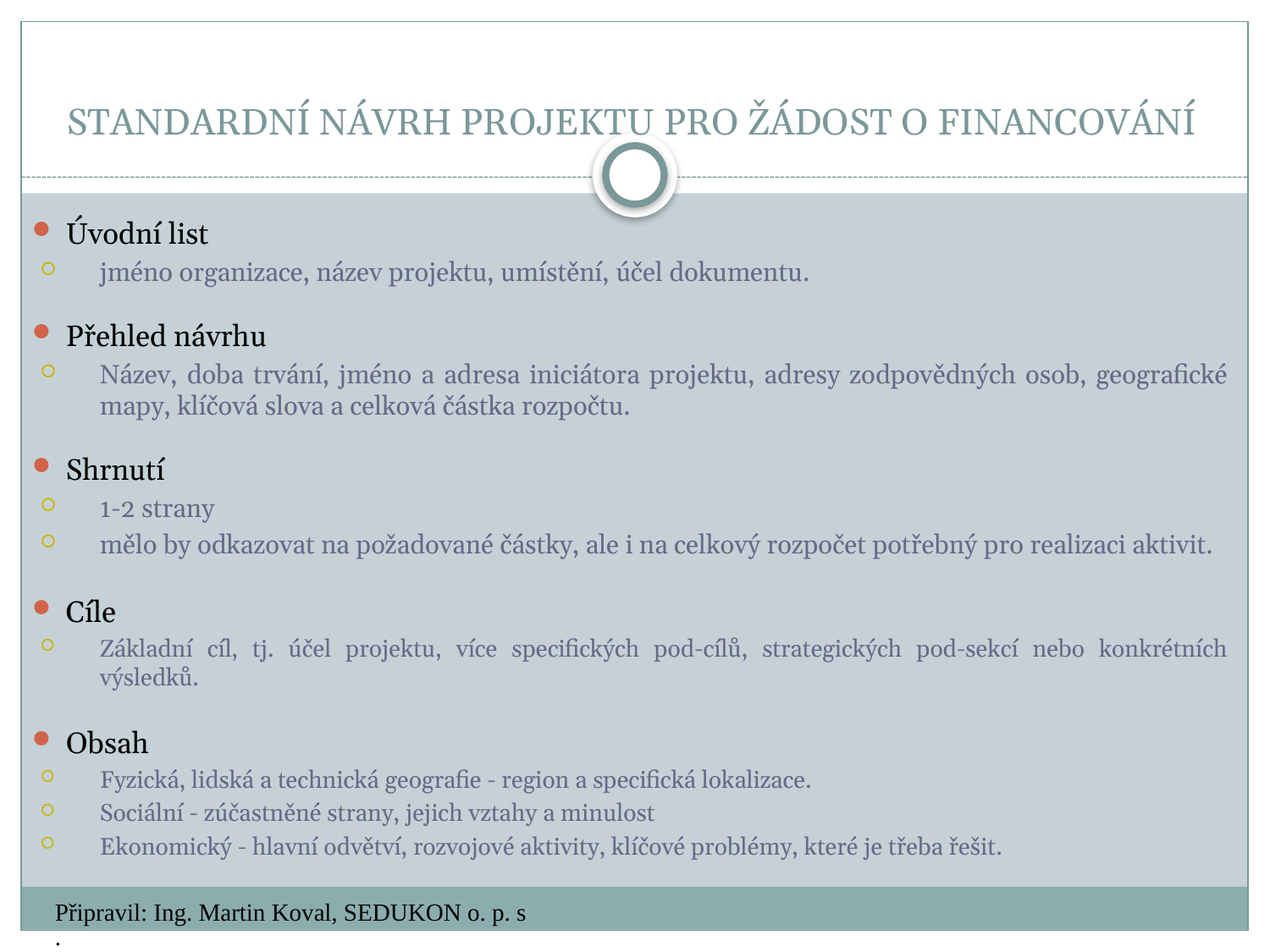

# STANDARDNÍ NÁVRH PROJEKTU PRO ŽÁDOST O FINANCOVÁNÍ
Úvodní list
jméno organizace, název projektu, umístění, účel dokumentu.

Přehled návrhu
Název, doba trvání, jméno a adresa iniciátora projektu, adresy zodpovědných osob, geografické mapy, klíčová slova a celková částka rozpočtu.

Shrnutí
1-2 strany
mělo by odkazovat na požadované částky, ale i na celkový rozpočet potřebný pro realizaci aktivit.

Cíle
Základní cíl, tj. účel projektu, více specifických pod-cílů, strategických pod-sekcí nebo konkrétních výsledků.

Obsah
Fyzická, lidská a technická geografie - region a specifická lokalizace.
Sociální - zúčastněné strany, jejich vztahy a minulost
Ekonomický - hlavní odvětví, rozvojové aktivity, klíčové problémy, které je třeba řešit.

Připravil: Ing. Martin Koval, SEDUKON o. p. s.